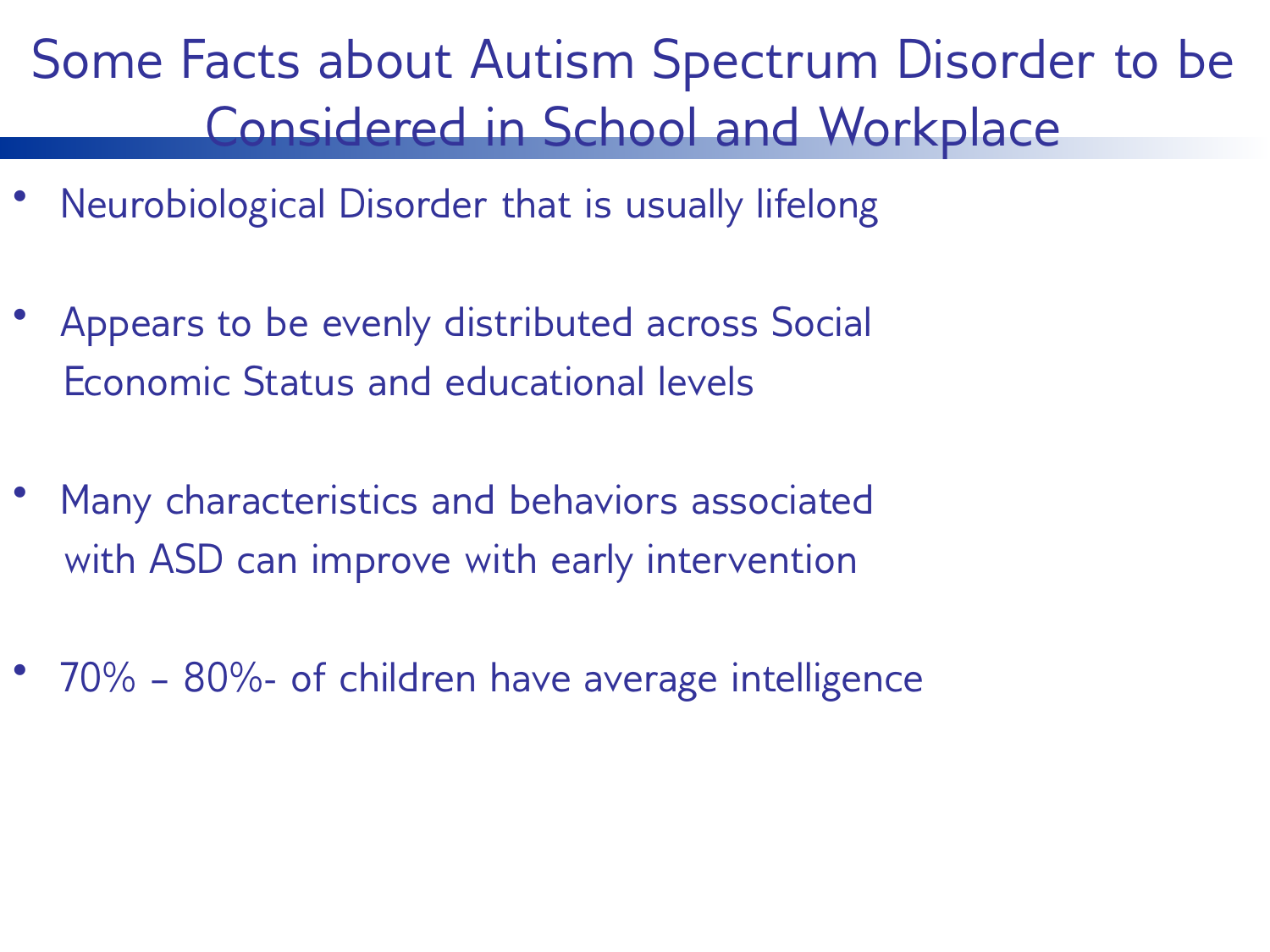

# Some Facts about Autism Spectrum Disorder to be Considered in School and Workplace
Neurobiological Disorder that is usually lifelong

Appears to be evenly distributed across Social
    Economic Status and educational levels

Many characteristics and behaviors associated
    with ASD can improve with early intervention

70% – 80%- of children have average intelligence